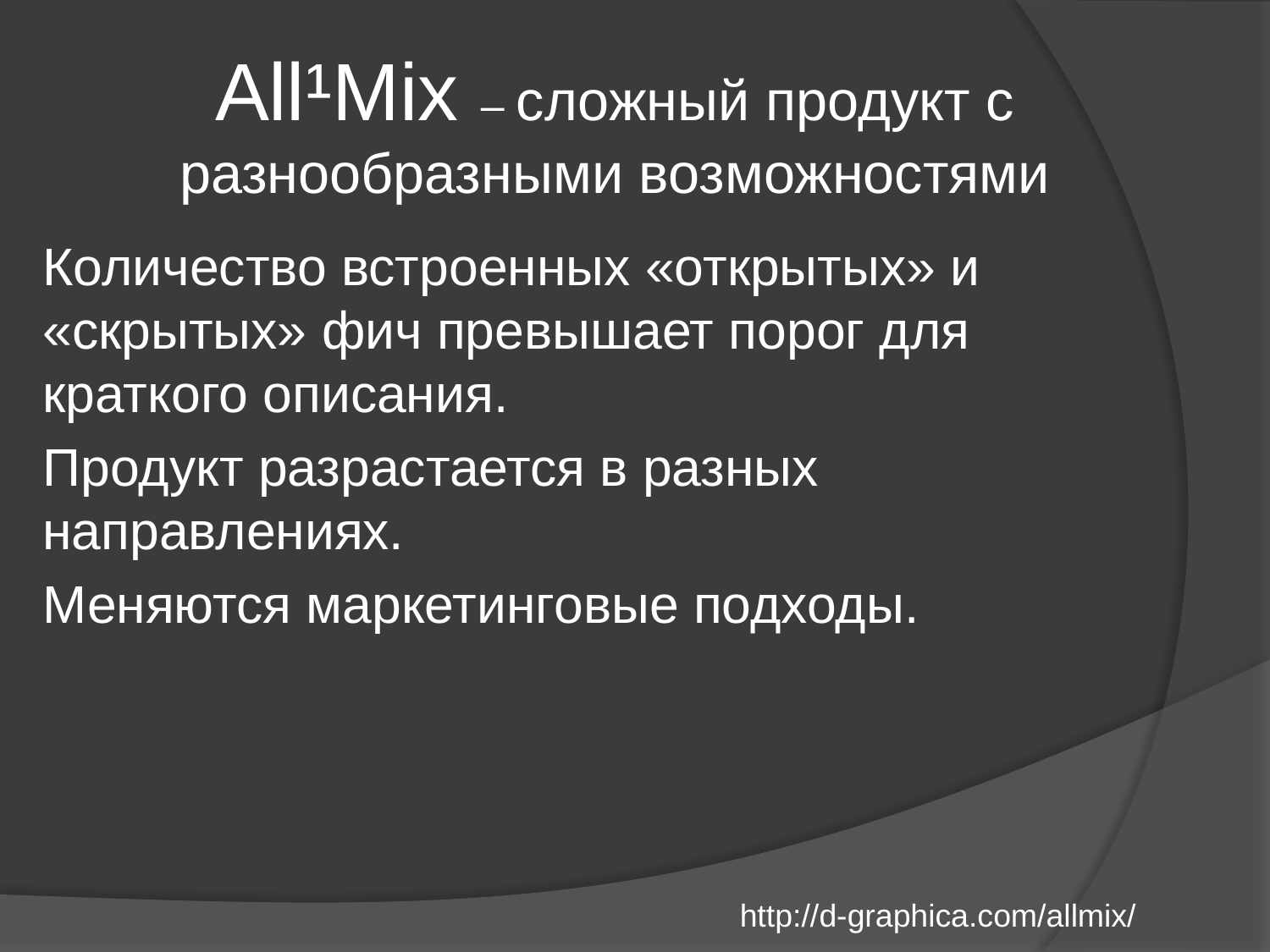

# All¹Mix – сложный продукт с разнообразными возможностями
Количество встроенных «открытых» и «скрытых» фич превышает порог для краткого описания.
Продукт разрастается в разных направлениях.
Меняются маркетинговые подходы.
http://d-graphica.com/allmix/